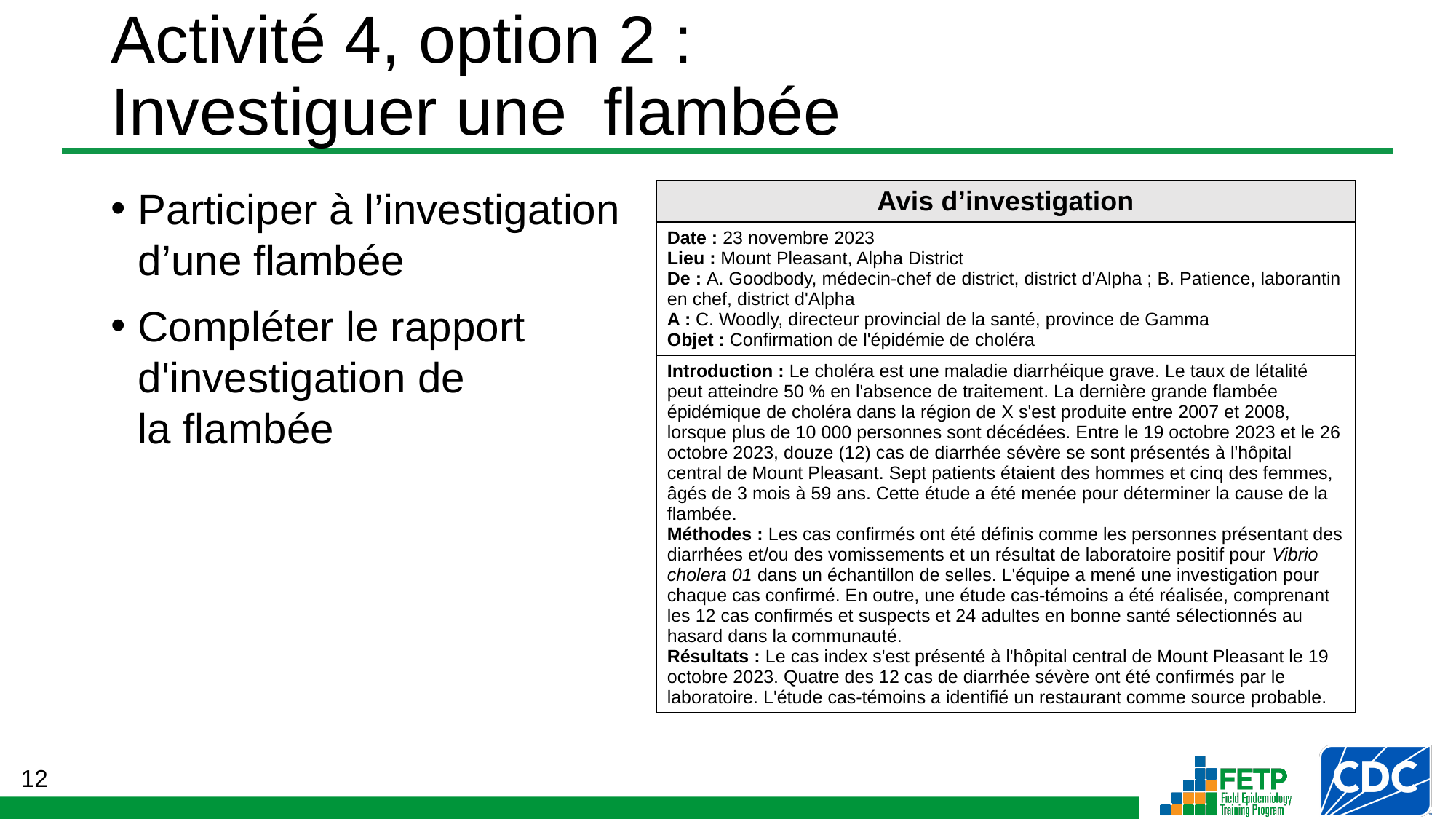

# Activité 4, option 2 : Investiguer une  flambée
Participer à l’investigation d’une flambée
Compléter le rapport d'investigation de             la flambée

| Avis d’investigation |
| --- |
| Date : 23 novembre 2023 Lieu : Mount Pleasant, Alpha District De : A. Goodbody, médecin-chef de district, district d'Alpha ; B. Patience, laborantin en chef, district d'Alpha A : C. Woodly, directeur provincial de la santé, province de Gamma Objet : Confirmation de l'épidémie de choléra |
| Introduction : Le choléra est une maladie diarrhéique grave. Le taux de létalité peut atteindre 50 % en l'absence de traitement. La dernière grande flambée épidémique de choléra dans la région de X s'est produite entre 2007 et 2008, lorsque plus de 10 000 personnes sont décédées. Entre le 19 octobre 2023 et le 26 octobre 2023, douze (12) cas de diarrhée sévère se sont présentés à l'hôpital central de Mount Pleasant. Sept patients étaient des hommes et cinq des femmes, âgés de 3 mois à 59 ans. Cette étude a été menée pour déterminer la cause de la flambée. Méthodes : Les cas confirmés ont été définis comme les personnes présentant des diarrhées et/ou des vomissements et un résultat de laboratoire positif pour Vibrio cholera 01 dans un échantillon de selles. L'équipe a mené une investigation pour chaque cas confirmé. En outre, une étude cas-témoins a été réalisée, comprenant les 12 cas confirmés et suspects et 24 adultes en bonne santé sélectionnés au hasard dans la communauté. Résultats : Le cas index s'est présenté à l'hôpital central de Mount Pleasant le 19 octobre 2023. Quatre des 12 cas de diarrhée sévère ont été confirmés par le laboratoire. L'étude cas-témoins a identifié un restaurant comme source probable. |